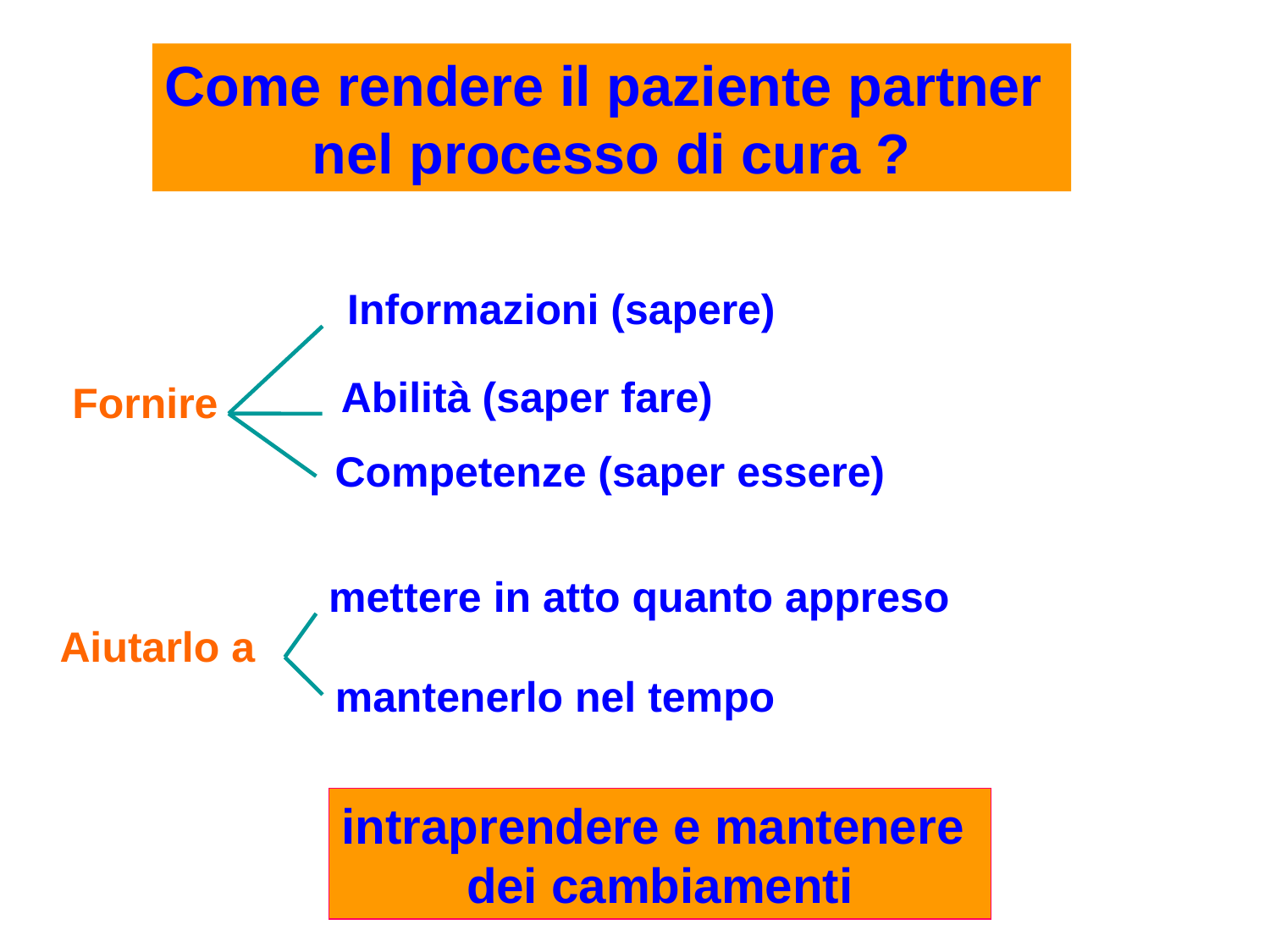

Come rendere il paziente partner
nel processo di cura ?
Informazioni (sapere)

Abilità (saper fare)
Fornire

Competenze (saper essere)
mettere in atto quanto appreso
Aiutarlo a

mantenerlo nel tempo
intraprendere e mantenere
dei cambiamenti